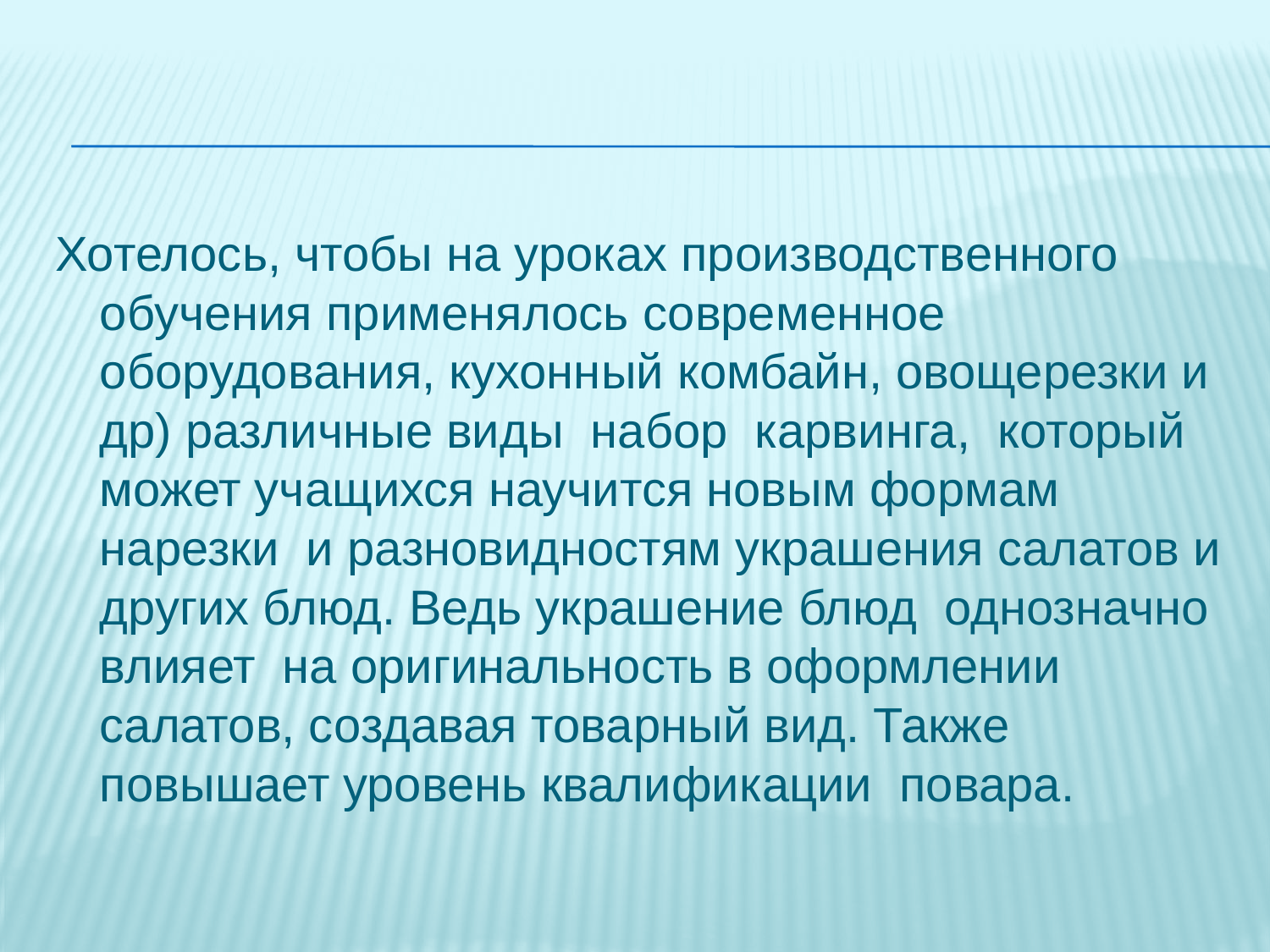

Хотелось, чтобы на уроках производственного обучения применялось современное оборудования, кухонный комбайн, овощерезки и др) различные виды  набор  карвинга,  который может учащихся научится новым формам нарезки  и разновидностям украшения салатов и других блюд. Ведь украшение блюд  однозначно влияет  на оригинальность в оформлении салатов, создавая товарный вид. Также повышает уровень квалификации  повара.